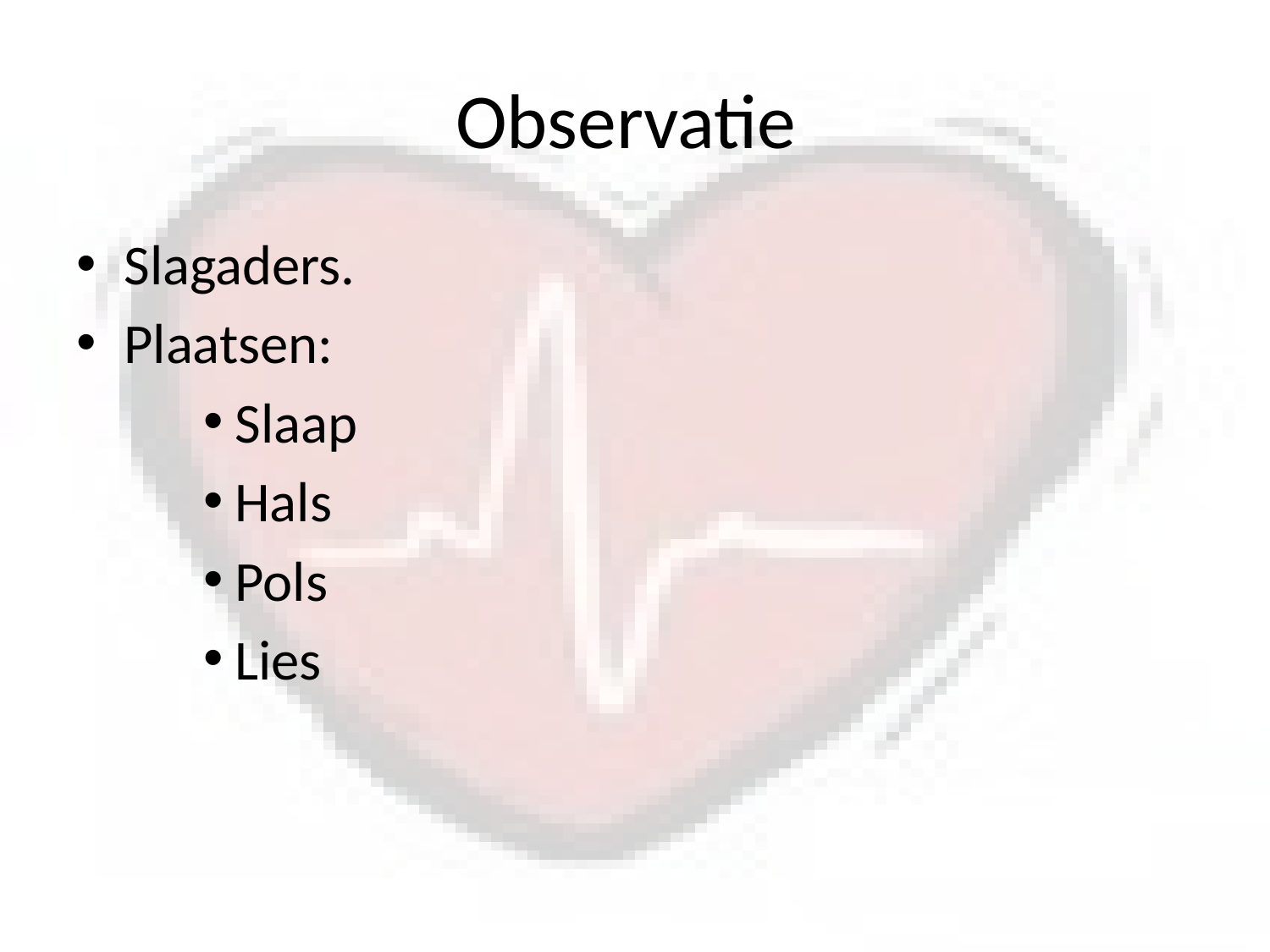

# Observatie
Slagaders.
Plaatsen:
Slaap
Hals
Pols
Lies